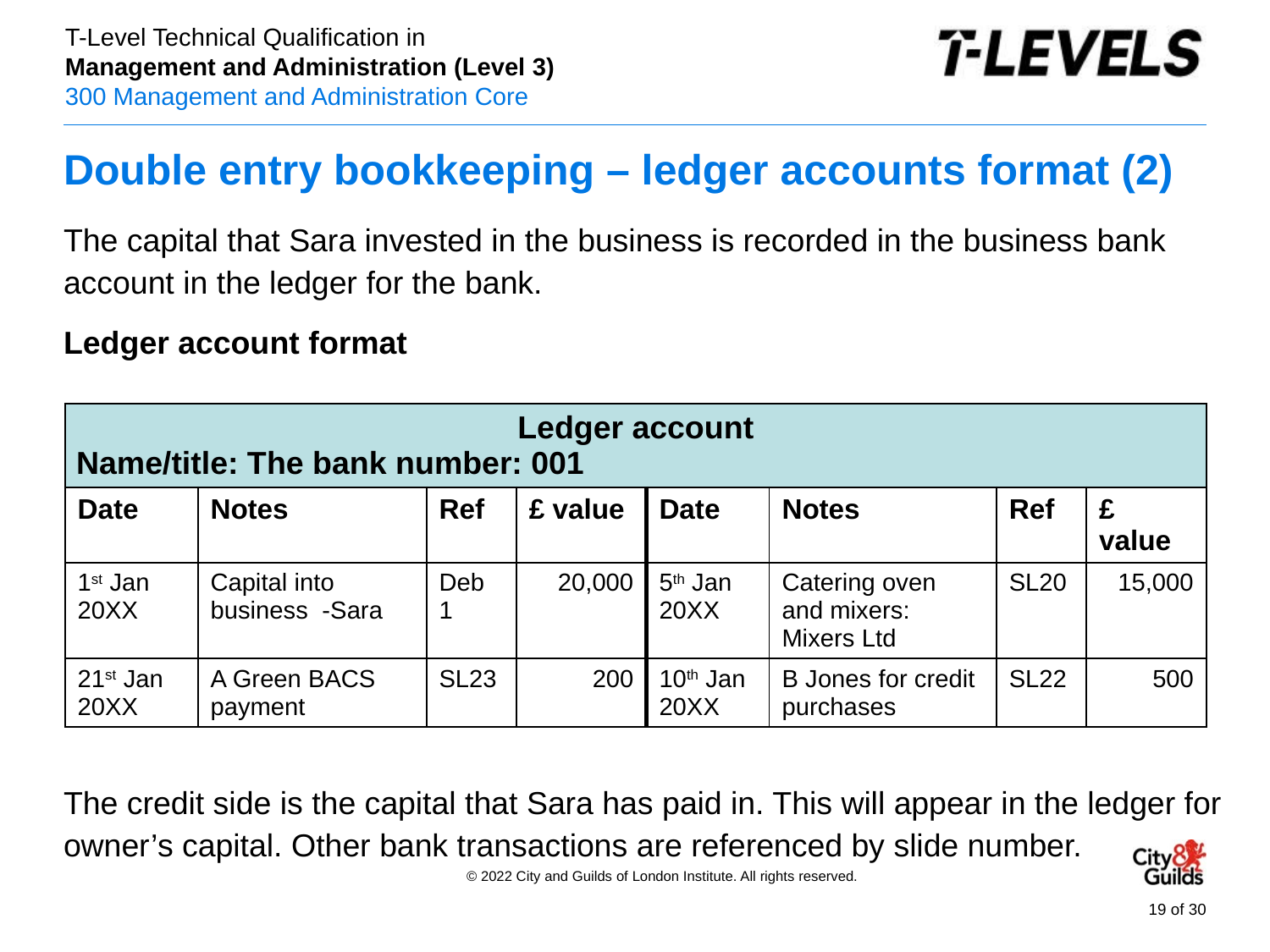

# Double entry bookkeeping – ledger accounts format (2)
The capital that Sara invested in the business is recorded in the business bank account in the ledger for the bank.
Ledger account format

The credit side is the capital that Sara has paid in. This will appear in the ledger for owner’s capital. Other bank transactions are referenced by slide number.

| Ledger account Name/title: The bank number: 001 |  |  |  |  |  |  |  |
| --- | --- | --- | --- | --- | --- | --- | --- |
| Date | Notes | Ref | £ value | Date | Notes | Ref | £ value |
| 1st Jan 20XX | Capital into business -Sara | Deb 1 | 20,000 | 5th Jan 20XX | Catering oven and mixers: Mixers Ltd | SL20 | 15,000 |
| 21st Jan 20XX | A Green BACS payment | SL23 | 200 | 10th Jan 20XX | B Jones for credit purchases | SL22 | 500 |